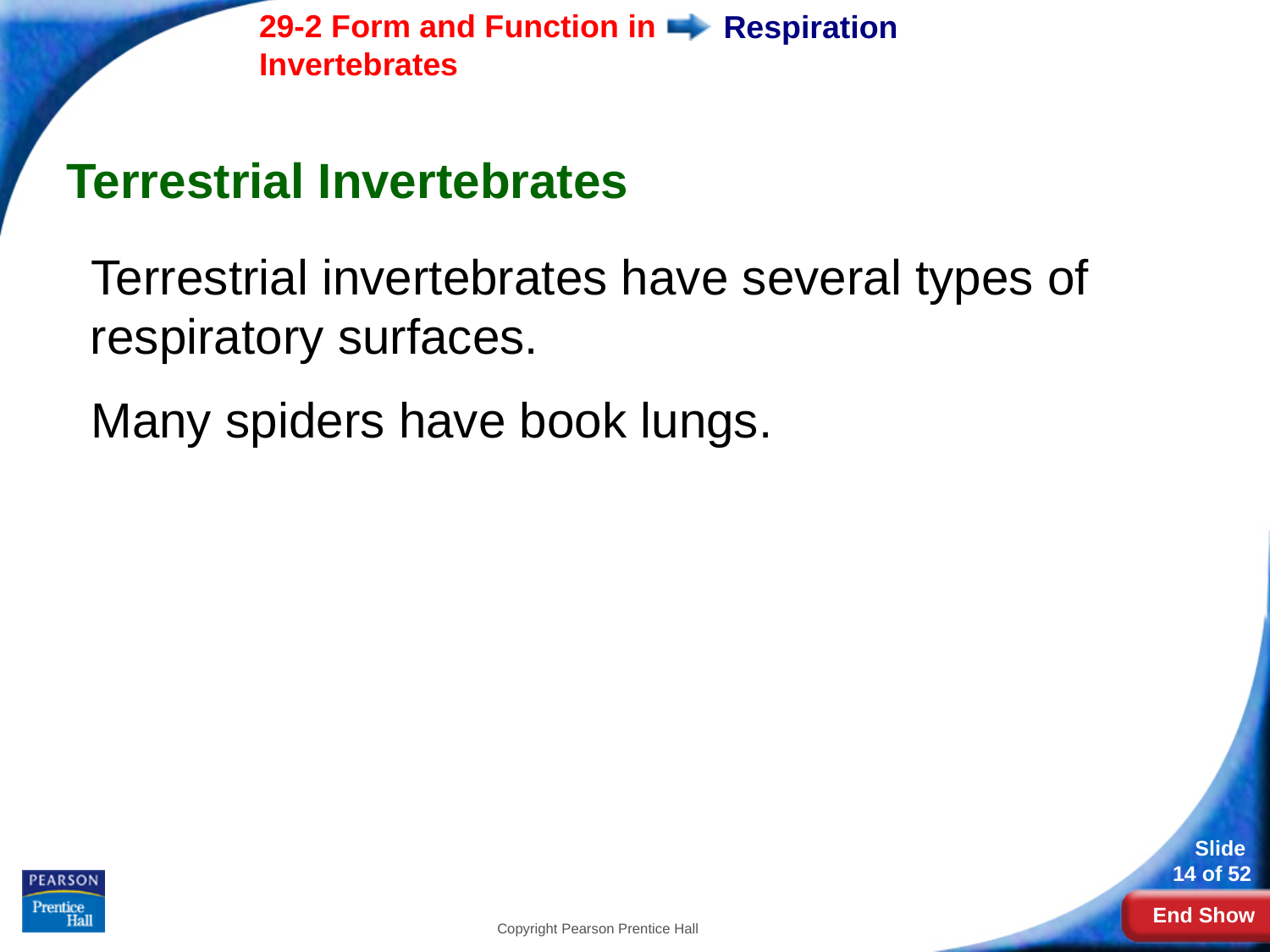

# Respiration
Terrestrial Invertebrates
Terrestrial invertebrates have several types of respiratory surfaces.
Many spiders have book lungs.
Copyright Pearson Prentice Hall